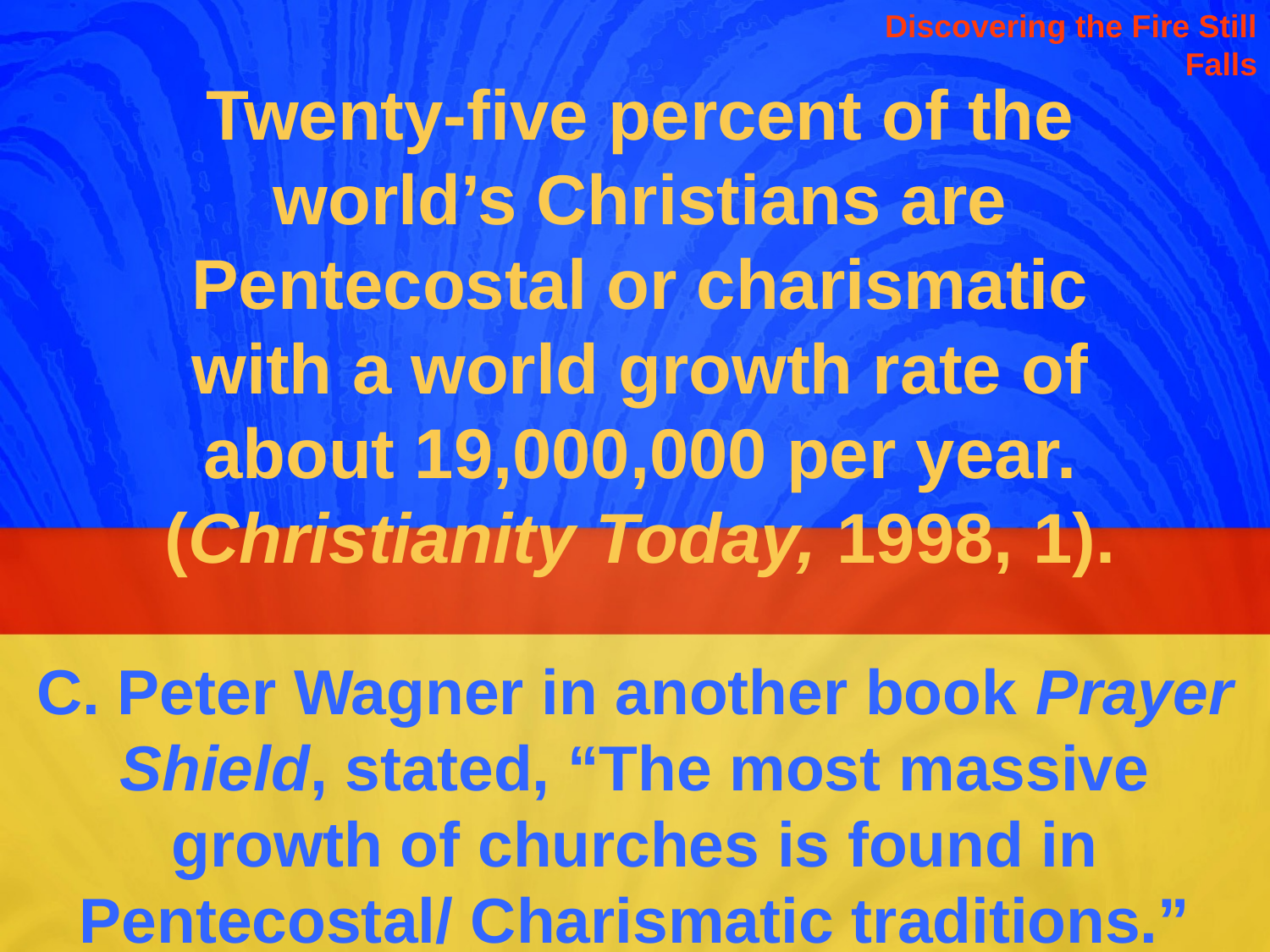

Discovering the Fire Still Falls
Twenty-five percent of the world’s Christians are Pentecostal or charismatic with a world growth rate of about 19,000,000 per year. (Christianity Today, 1998, 1).
C. Peter Wagner in another book Prayer Shield, stated, “The most massive growth of churches is found in Pentecostal/ Charismatic traditions.”